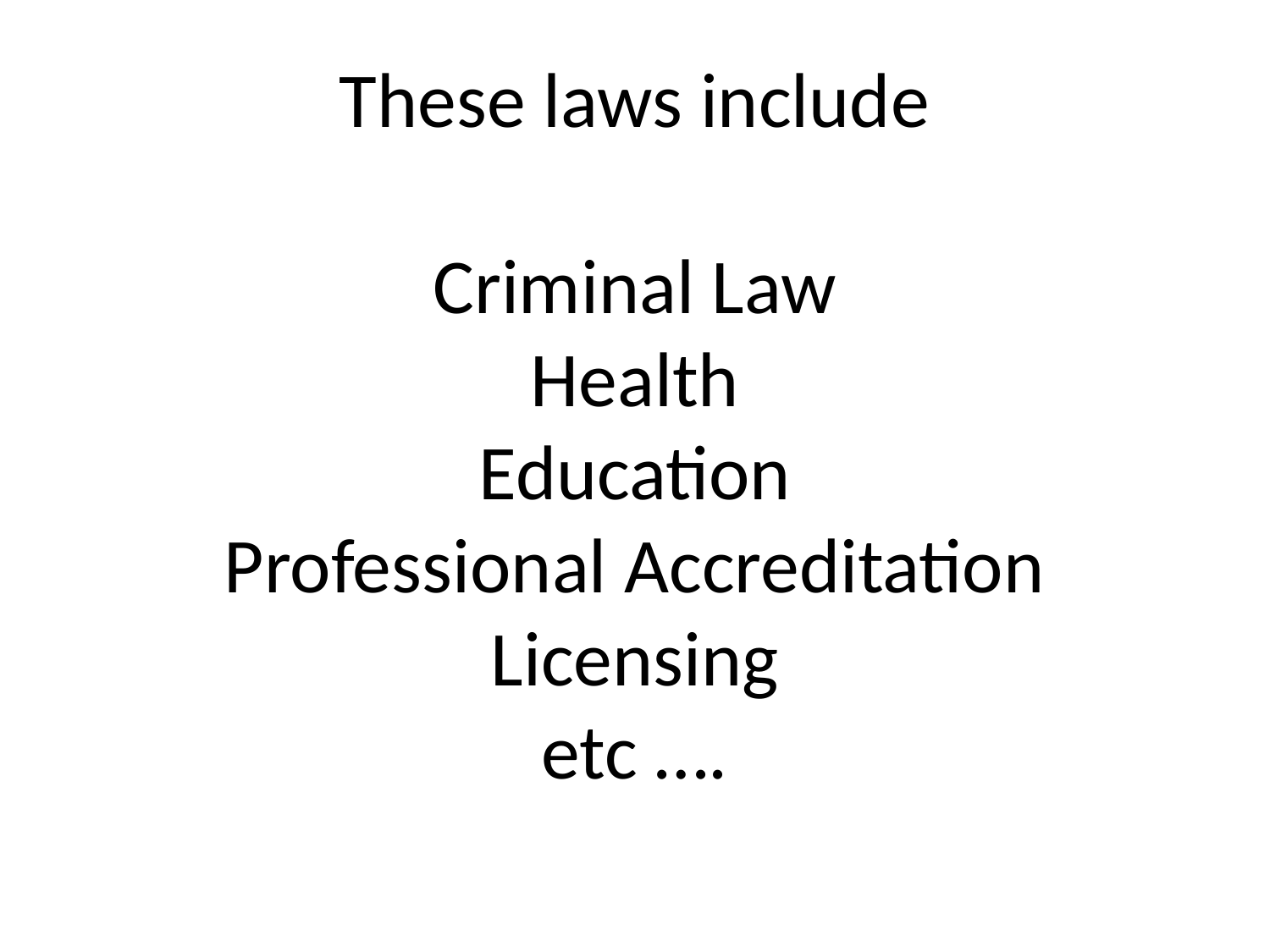

# These laws include Criminal Law Health Education Professional Accreditation Licensing etc ….